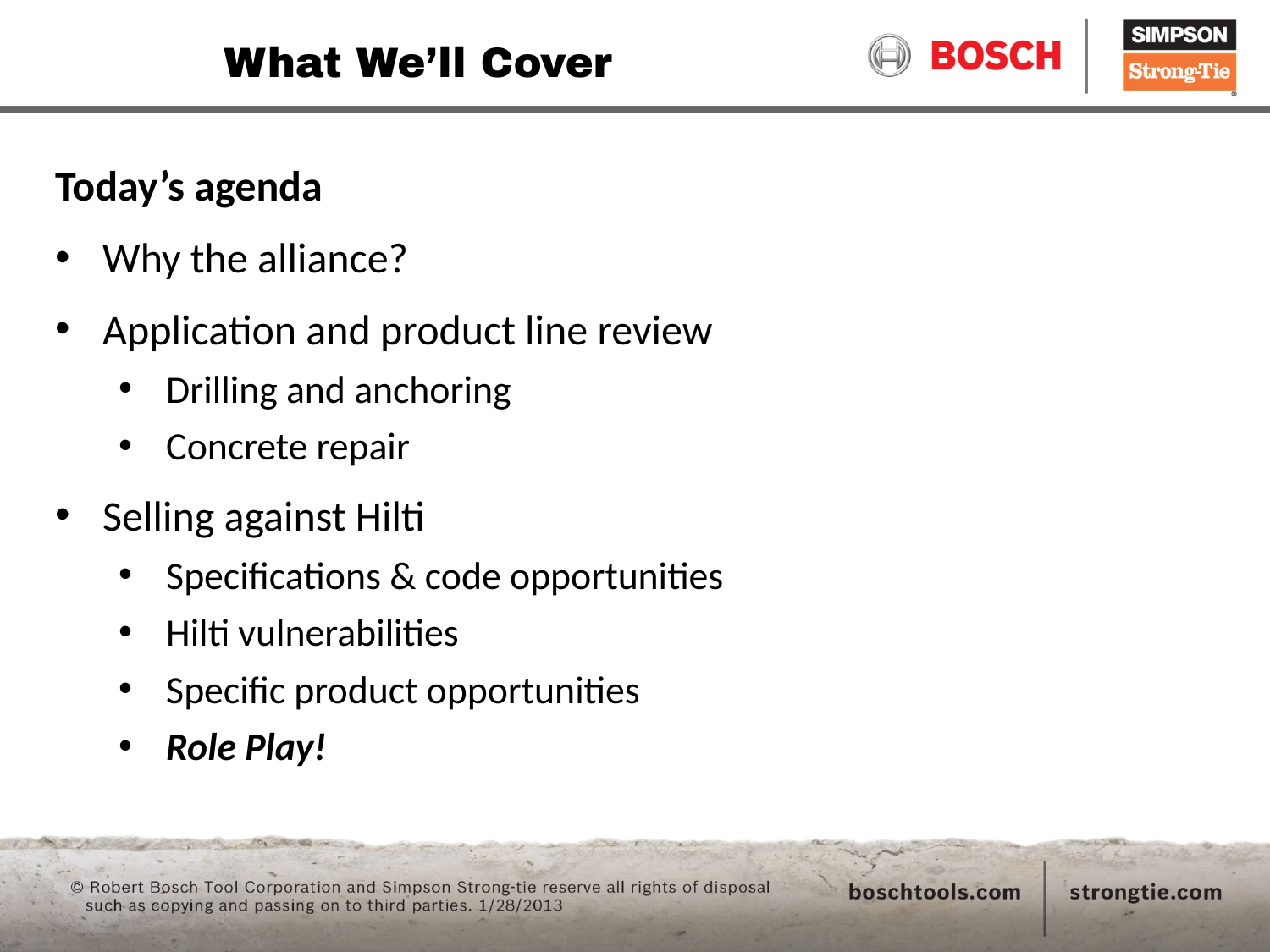

# What We’ll Cover
Today’s agenda
Why the alliance?
Application and product line review
Drilling and anchoring
Concrete repair
Selling against Hilti
Specifications & code opportunities
Hilti vulnerabilities
Specific product opportunities
Role Play!